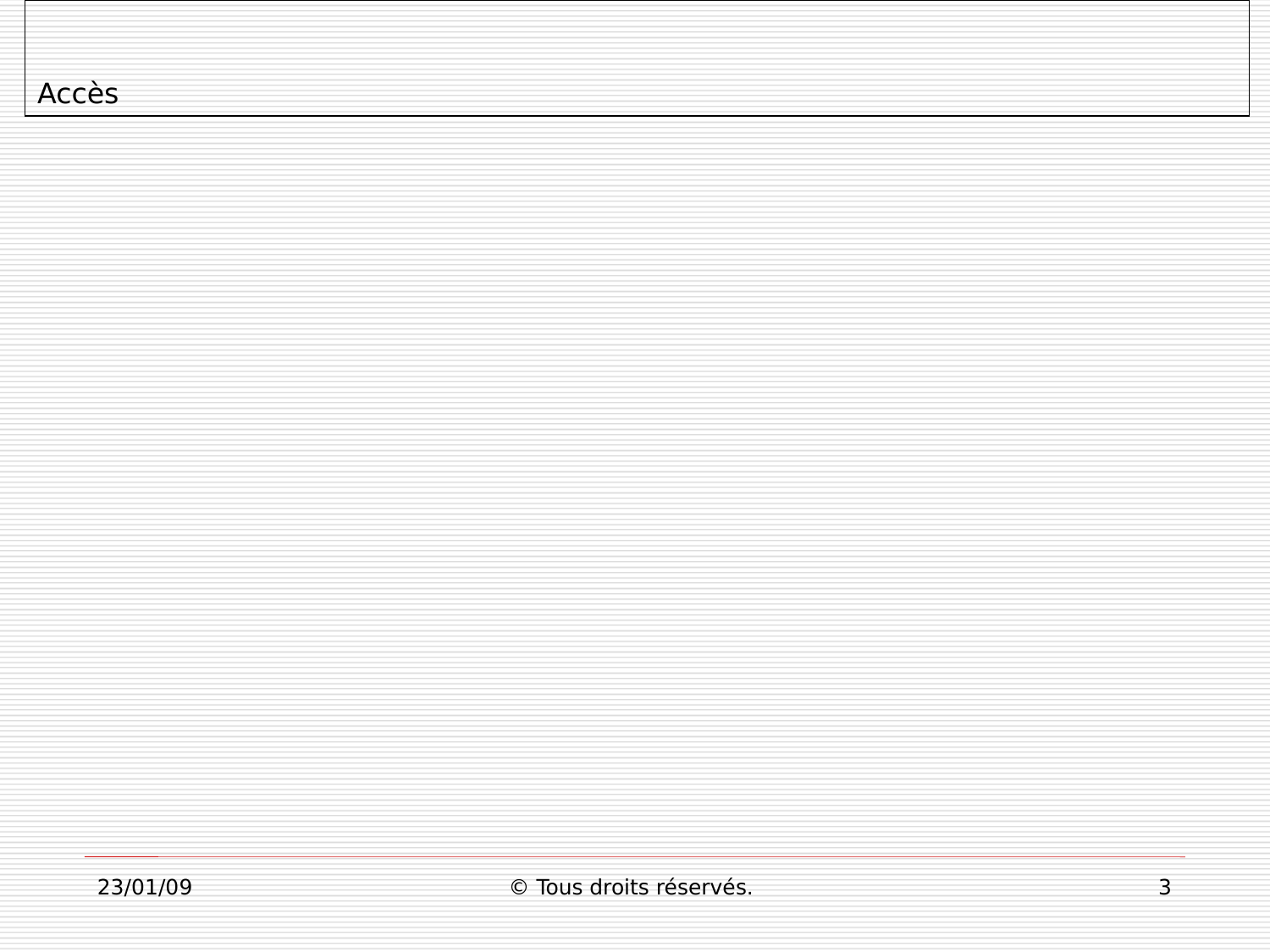

# Accès
23/01/09
© Tous droits réservés.
3